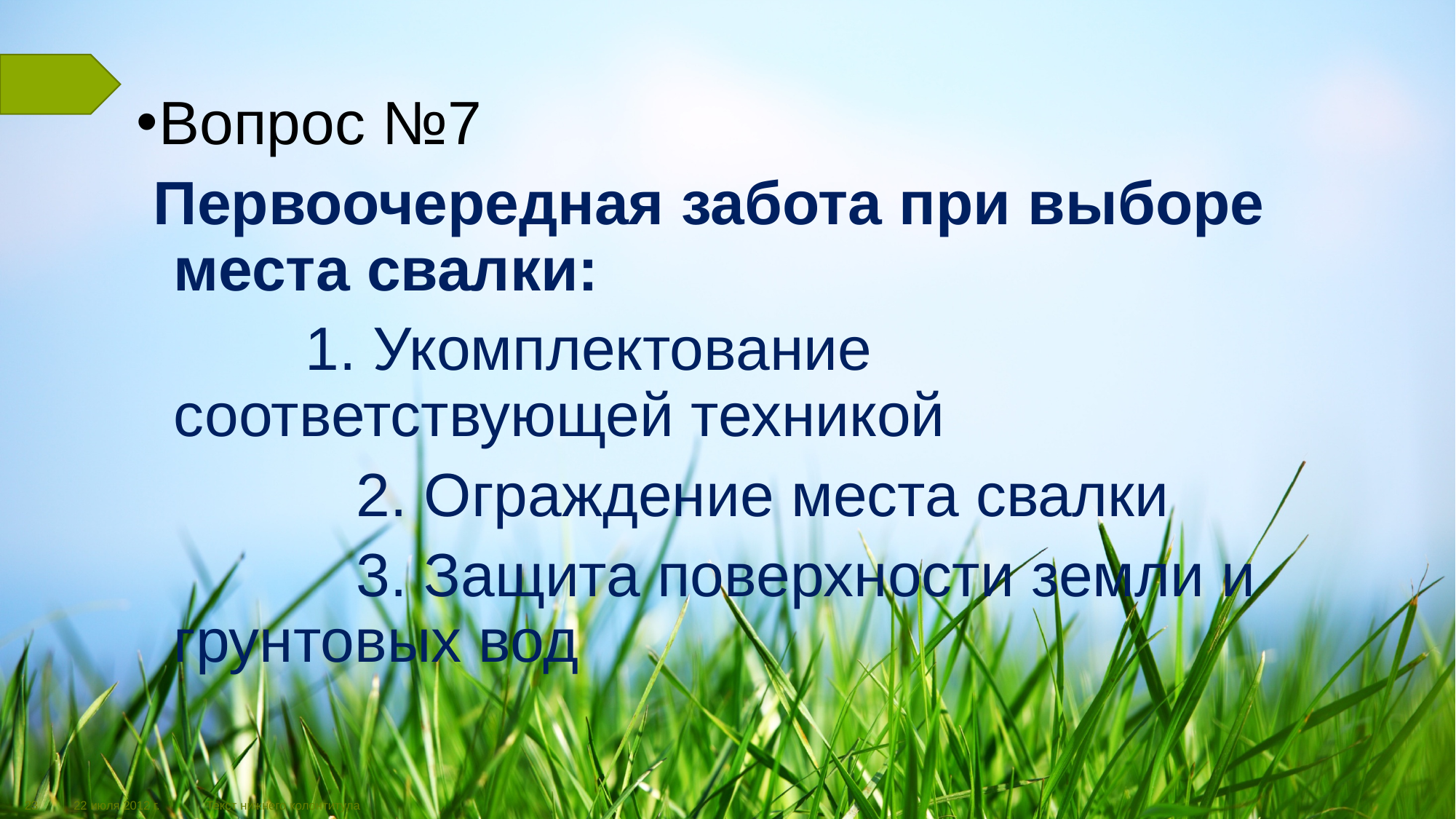

#
Вопрос №7
 Первоочередная забота при выборе места свалки:
          1. Укомплектование соответствующей техникой
             2. Ограждение места свалки
             3. Защита поверхности земли и грунтовых вод

23
22 июля 2012 г.
Текст нижнего колонтитула